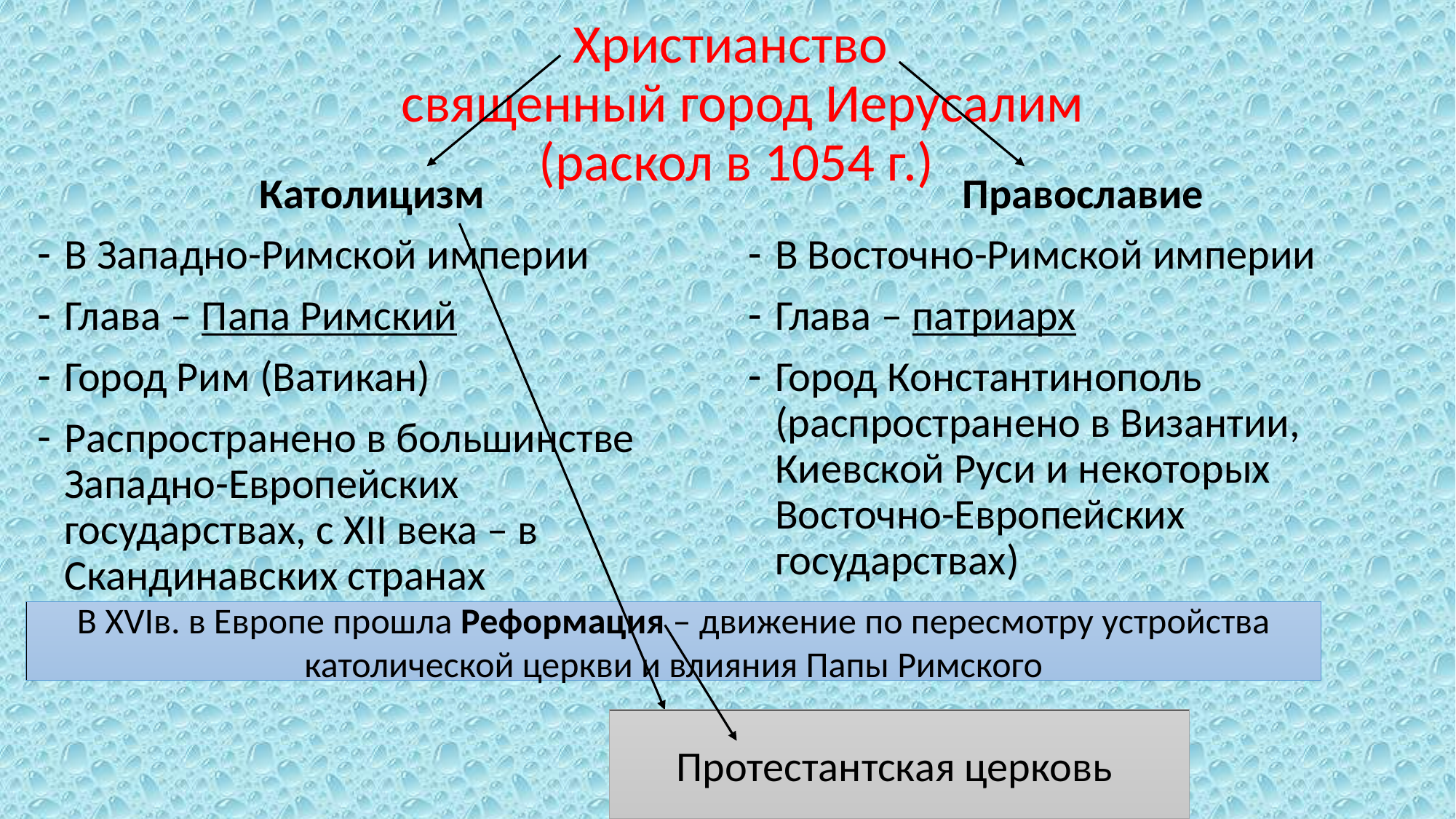

# Христианство священный город Иерусалим (раскол в 1054 г.)
Католицизм
В Западно-Римской империи
Глава – Папа Римский
Город Рим (Ватикан)
Распространено в большинстве Западно-Европейских государствах, с XII века – в Скандинавских странах

Православие
В Восточно-Римской империи
Глава – патриарх
Город Константинополь (распространено в Византии, Киевской Руси и некоторых Восточно-Европейских государствах)
В XVIв. в Европе прошла Реформация – движение по пересмотру устройства католической церкви и влияния Папы Римского
Протестантская церковь